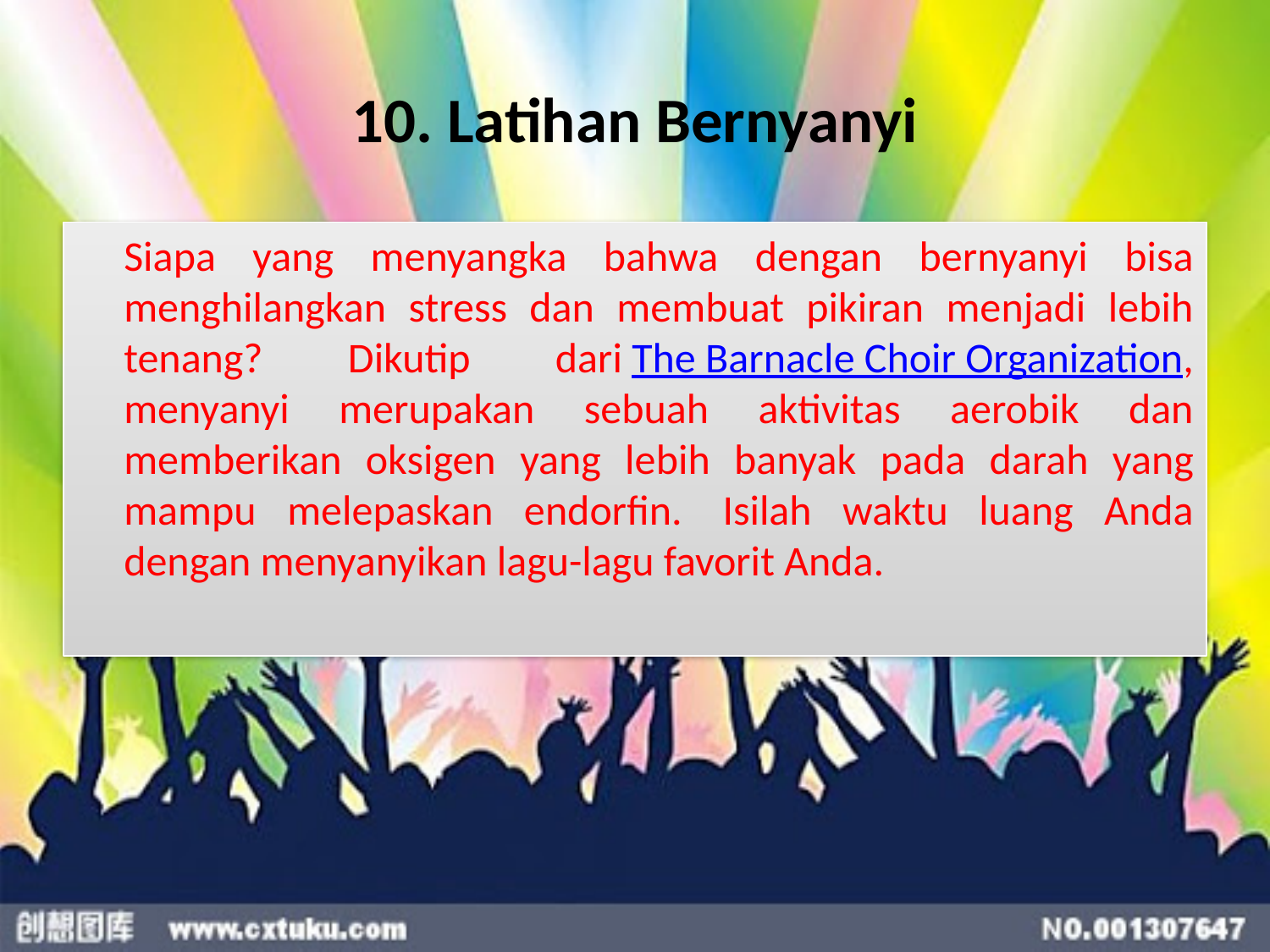

# 10. Latihan Bernyanyi
	Siapa yang menyangka bahwa dengan bernyanyi bisa menghilangkan stress dan membuat pikiran menjadi lebih tenang? Dikutip dari The Barnacle Choir Organization, menyanyi merupakan sebuah aktivitas aerobik dan memberikan oksigen yang lebih banyak pada darah yang mampu melepaskan endorfin.  Isilah waktu luang Anda dengan menyanyikan lagu-lagu favorit Anda.